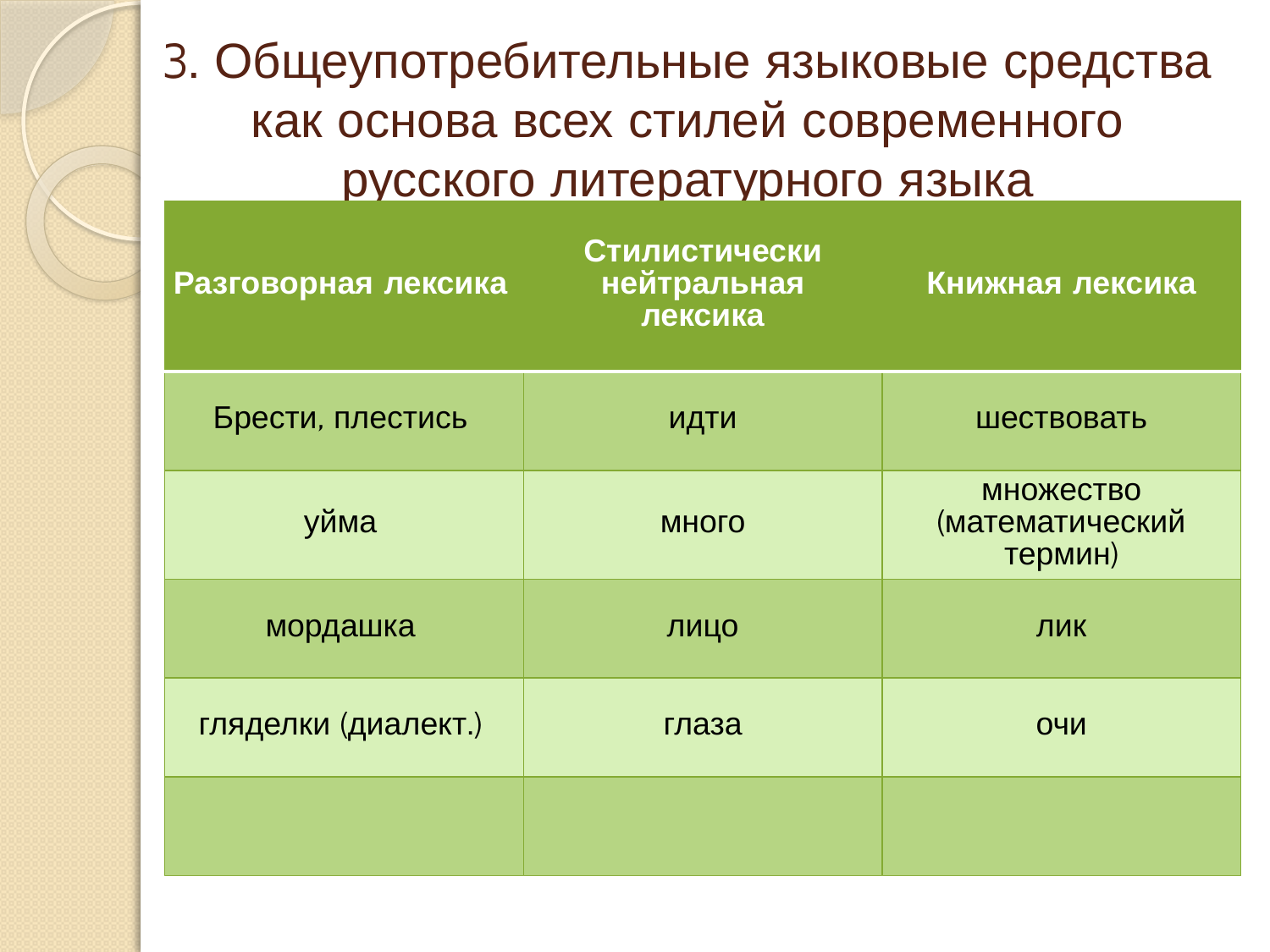

# 3. Общеупотребительные языковые средства как основа всех стилей современного русского литературного языка
| Разговорная лексика | Стилистически нейтральная лексика | Книжная лексика |
| --- | --- | --- |
| Брести, плестись | идти | шествовать |
| уйма | много | множество (математический термин) |
| мордашка | лицо | лик |
| гляделки (диалект.) | глаза | очи |
|  |  |  |